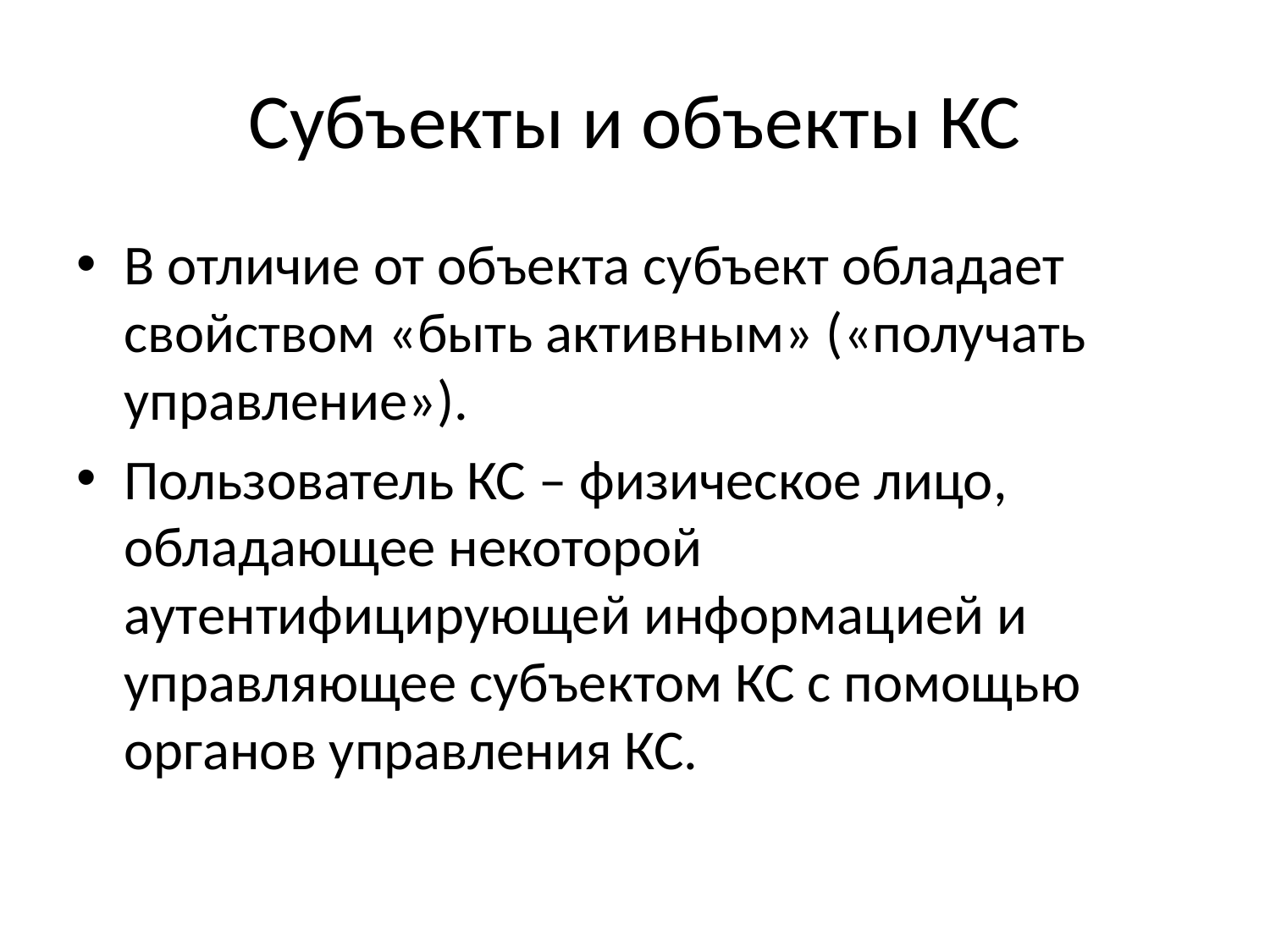

# Субъекты и объекты КС
В отличие от объекта субъект обладает свойством «быть активным» («получать управление»).
Пользователь КС – физическое лицо, обладающее некоторой аутентифицирующей информацией и управляющее субъектом КС с помощью органов управления КС.